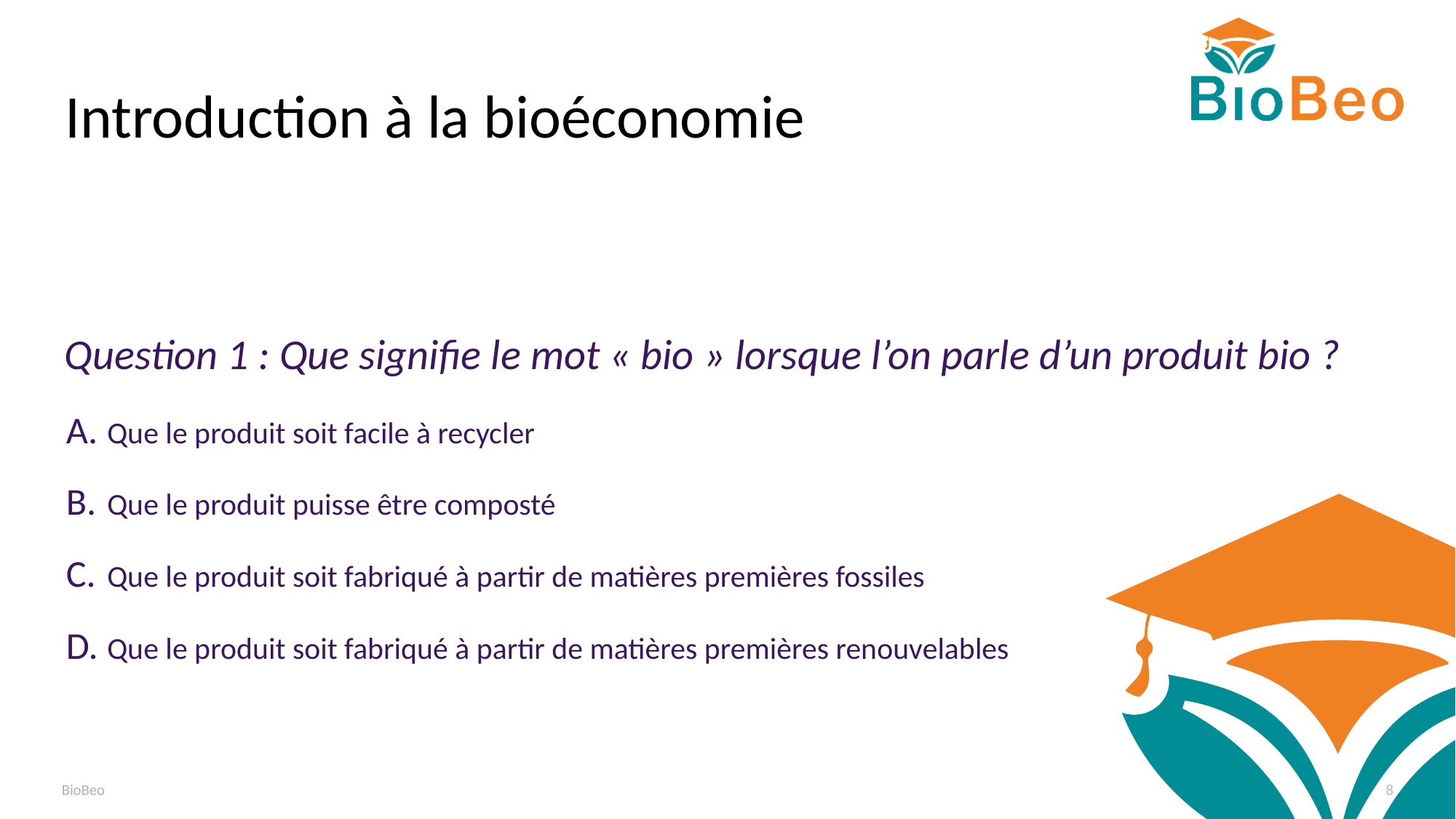

# Introduction à la bioéconomie
Question 1 : Que signifie le mot « bio » lorsque l’on parle d’un produit bio ?
Que le produit soit facile à recycler
Que le produit puisse être composté
Que le produit soit fabriqué à partir de matières premières fossiles
Que le produit soit fabriqué à partir de matières premières renouvelables
BioBeo
8